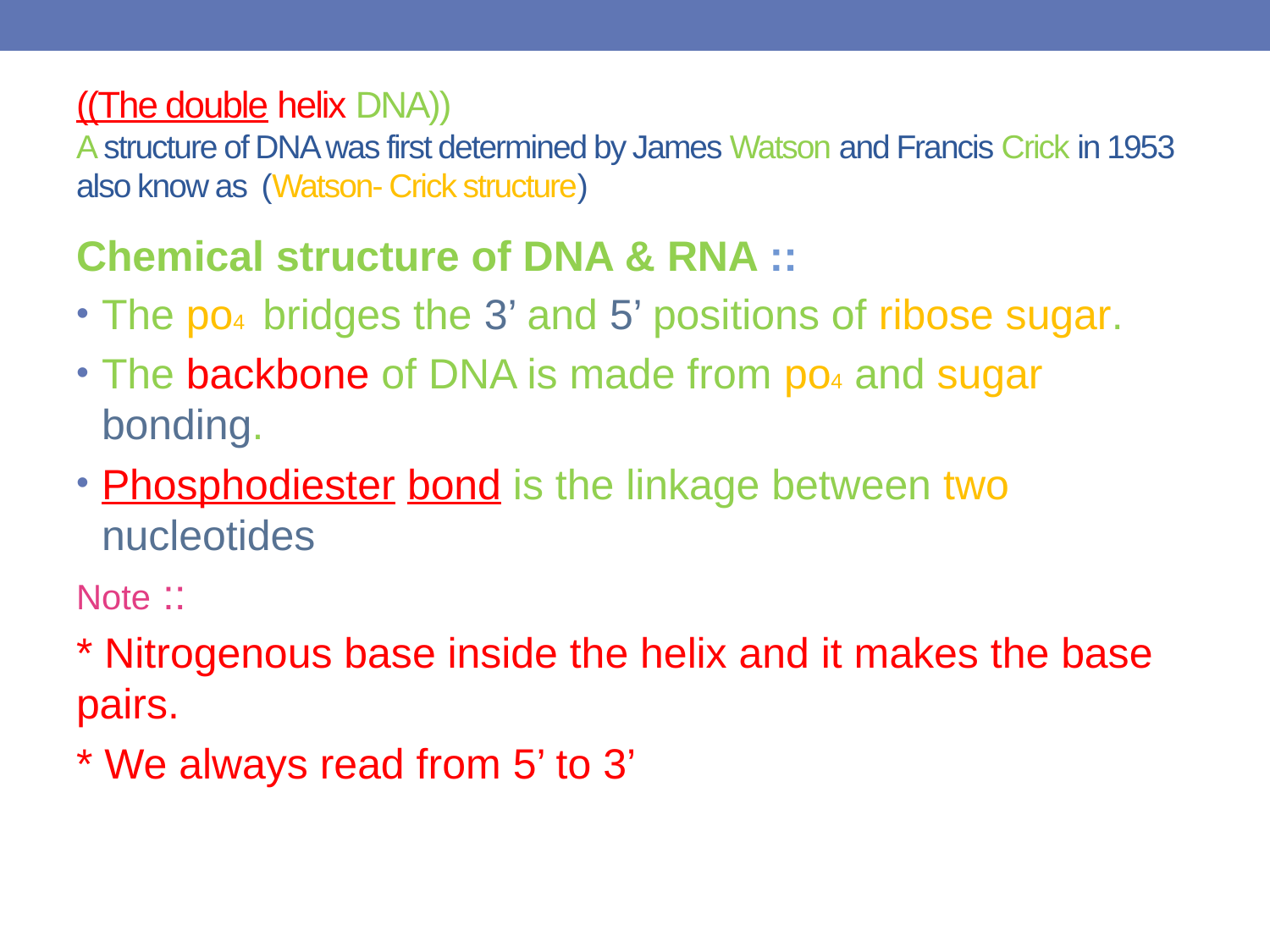

# ((The double helix DNA)) A structure of DNA was first determined by James Watson and Francis Crick in 1953 also know as  (Watson- Crick structure)
Chemical structure of DNA & RNA ::
The po4   bridges the 3’ and 5’ positions of ribose sugar.
The backbone of DNA is made from po4 and sugar bonding.
Phosphodiester bond is the linkage between two nucleotides
Note ::
* Nitrogenous base inside the helix and it makes the base pairs.
* We always read from 5’ to 3’